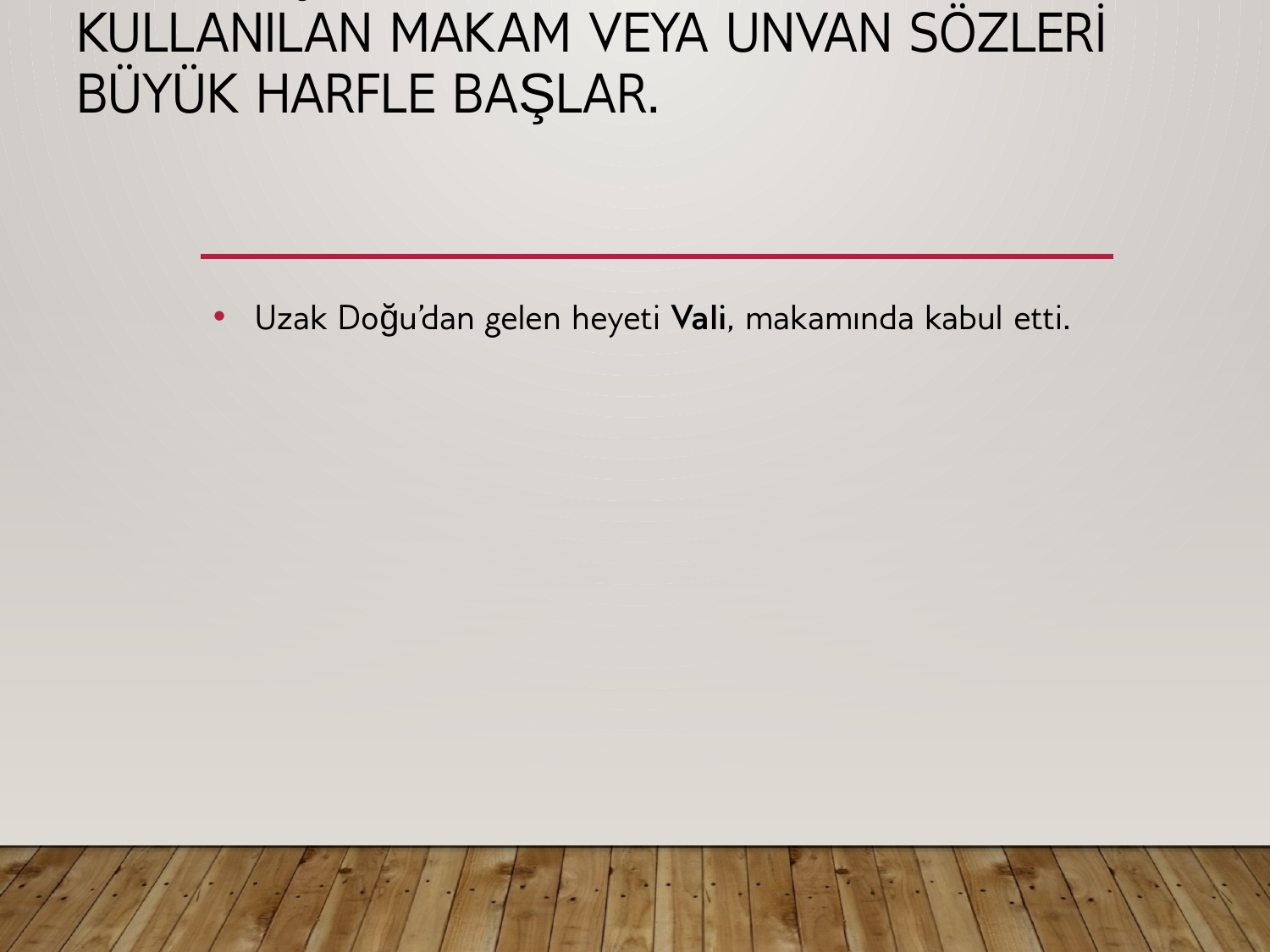

# Cümle içinde özel adın yerine kullanılan makam veya unvan sözleri büyük harfle başlar.
 Uzak Doğu’dan gelen heyeti Vali, makamında kabul etti.